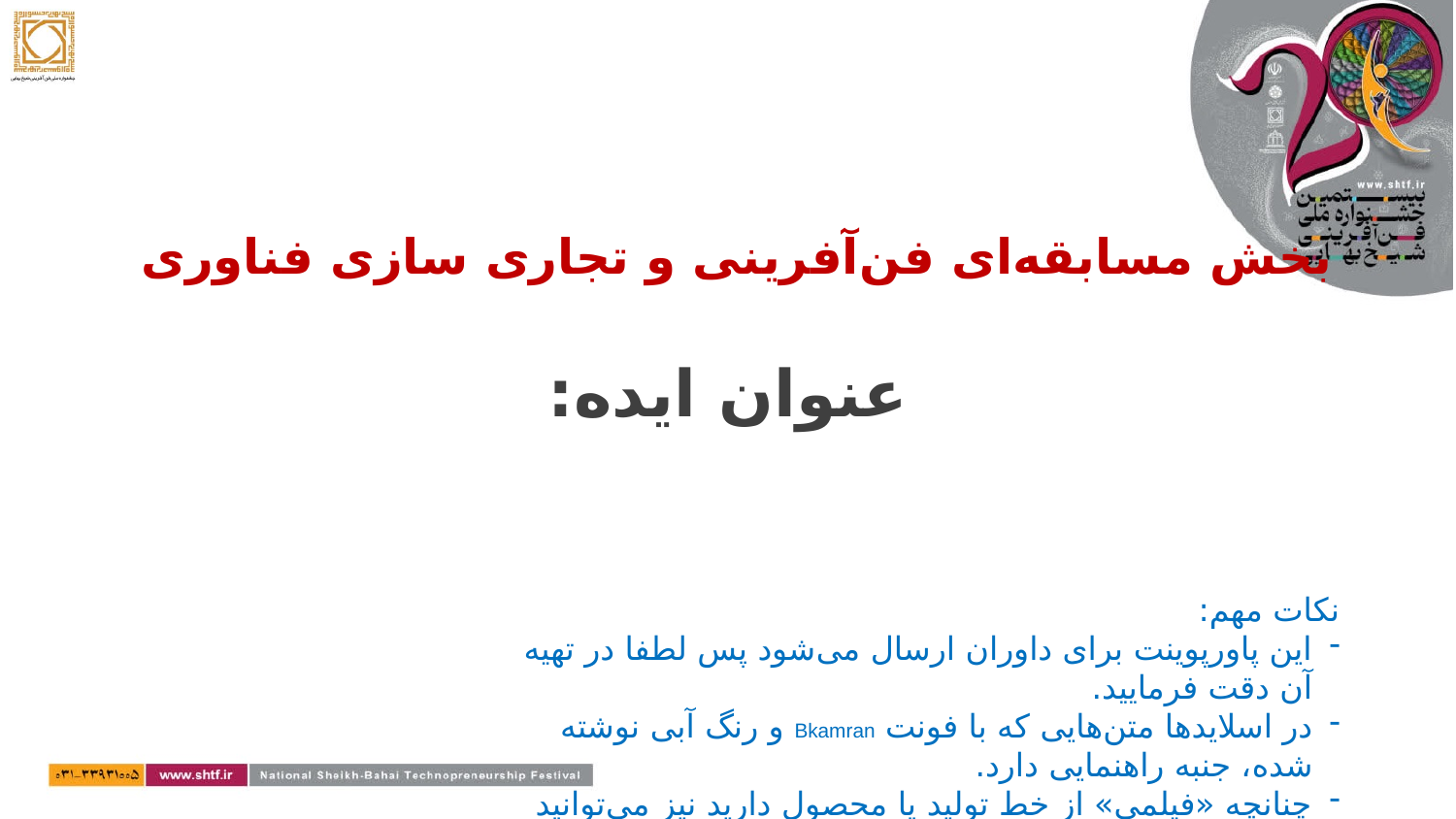

# بخش مسابقه‌ای فن‌آفرینی و تجاری سازی فناوری
عنوان ايده:
نکات مهم:
این پاورپوینت برای داوران ارسال می‌شود پس لطفا در تهیه آن دقت فرمایید.
در اسلایدها متن‌هایی که با فونت Bkamran و رنگ آبی نوشته شده‌، جنبه راهنمایی دارد.
چنانچه «فیلمی» از خط تولید یا محصول دارید نیز می‌توانید به این پاورپوینت اضافه کنید.